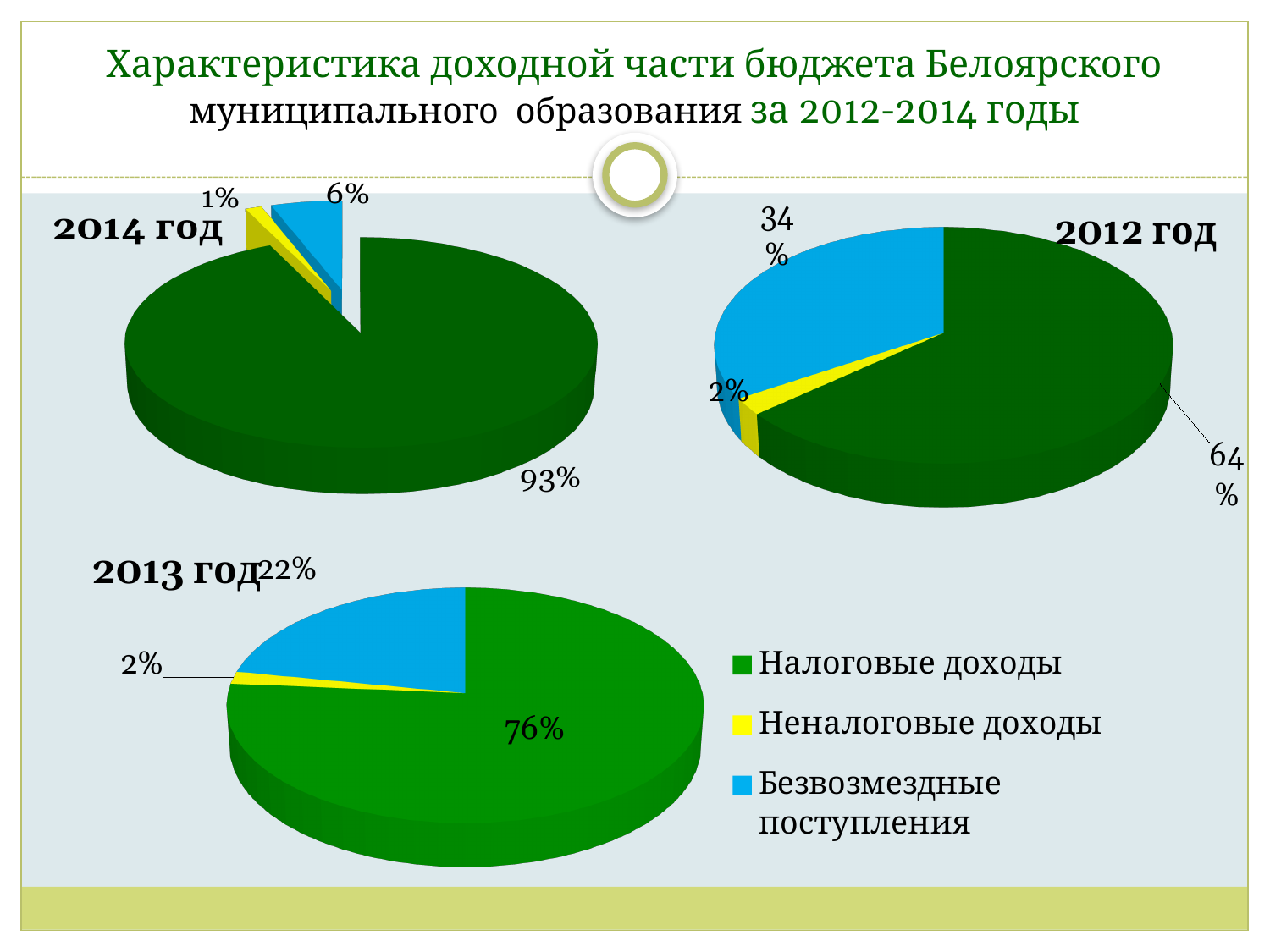

# Характеристика доходной части бюджета Белоярского муниципального  образования за 2012-2014 годы

[unsupported chart]

[unsupported chart]

[unsupported chart]